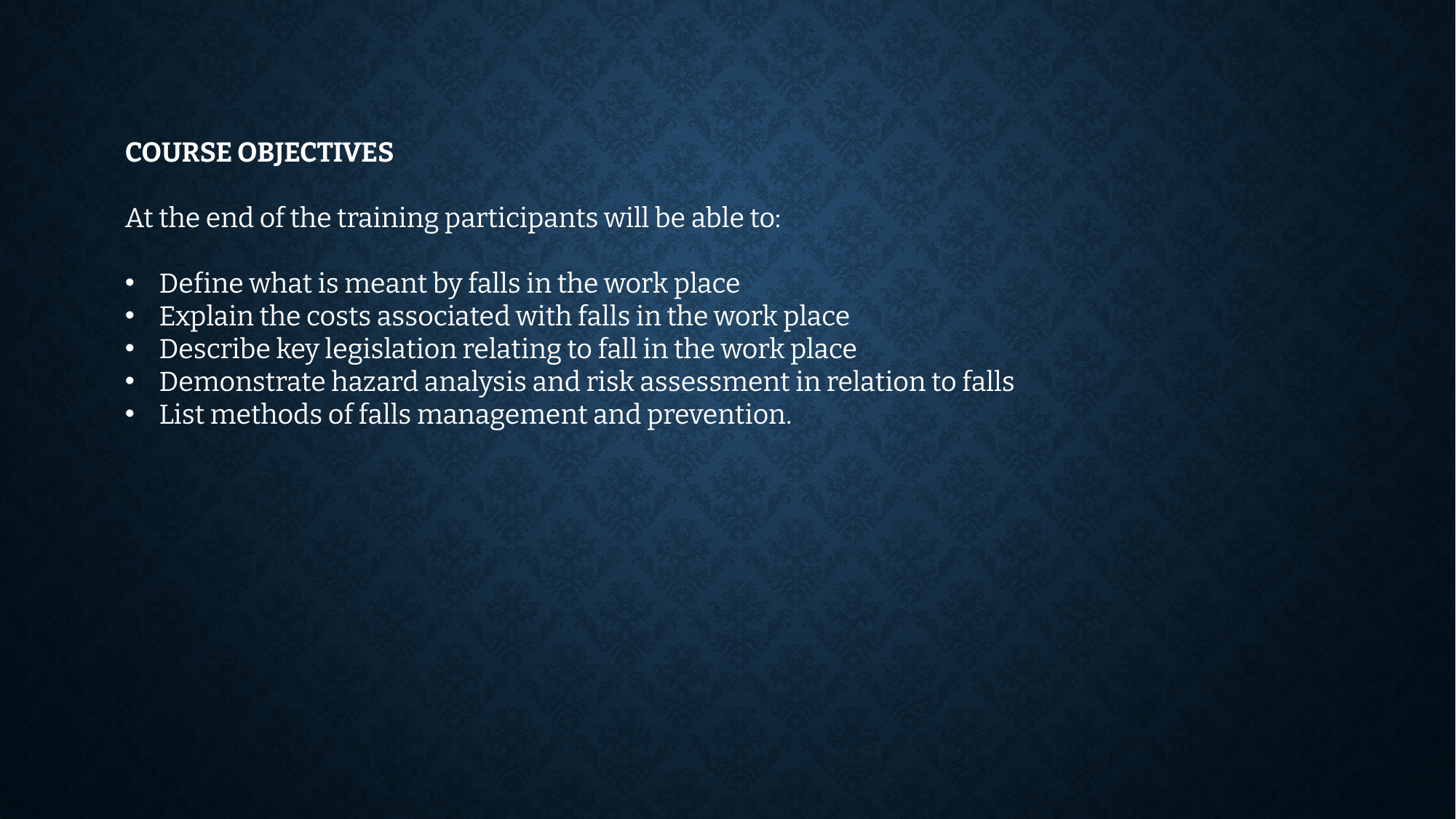

COURSE OBJECTIVES

At the end of the training participants will be able to:

Define what is meant by falls in the work place
Explain the costs associated with falls in the work place
Describe key legislation relating to fall in the work place
Demonstrate hazard analysis and risk assessment in relation to falls
List methods of falls management and prevention.